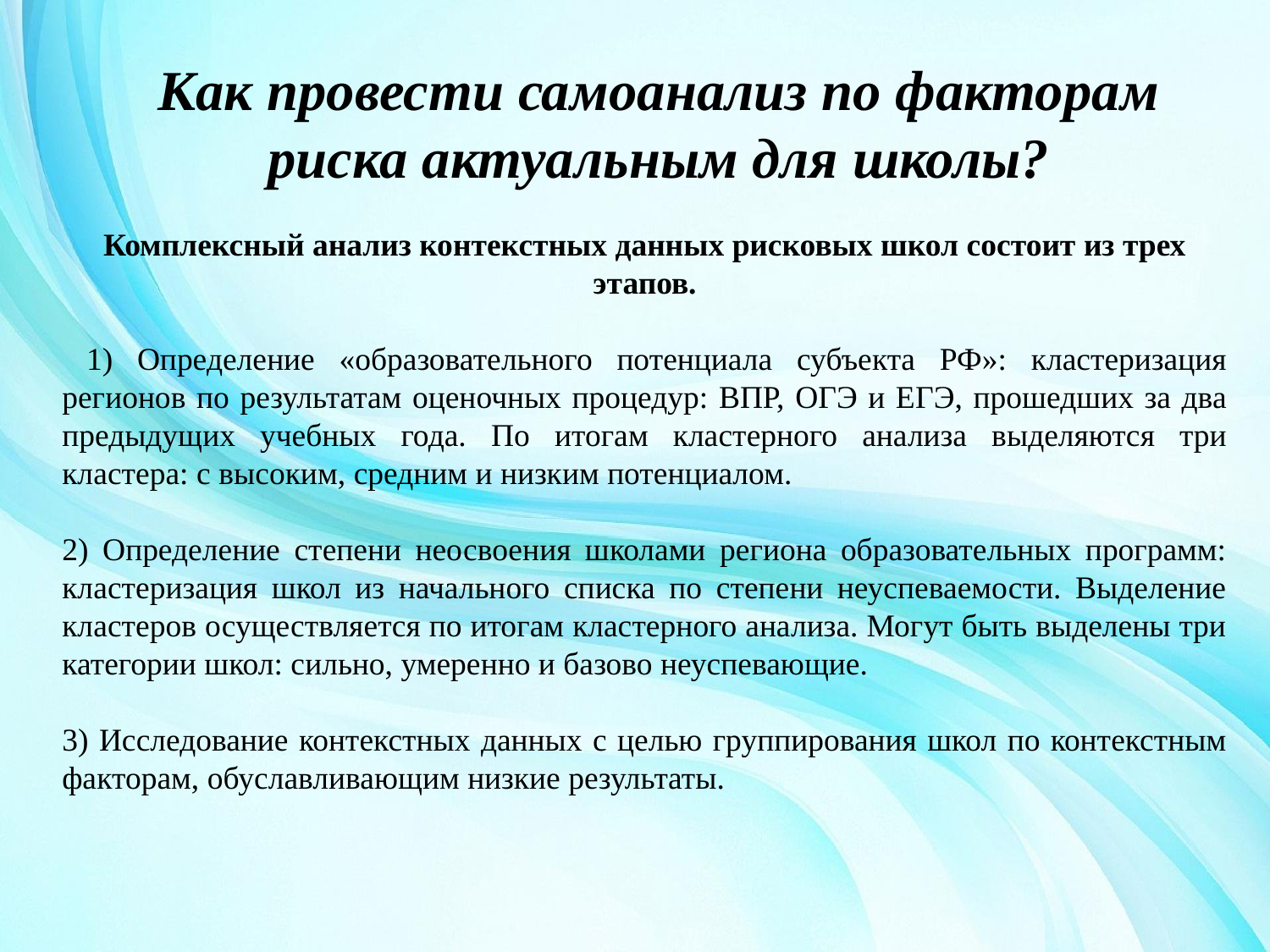

# Как провести самоанализ по факторам риска актуальным для школы?
Комплексный анализ контекстных данных рисковых школ состоит из трех этапов.

 1) Определение «образовательного потенциала субъекта РФ»: кластеризация регионов по результатам оценочных процедур: ВПР, ОГЭ и ЕГЭ, прошедших за два предыдущих учебных года. По итогам кластерного анализа выделяются три кластера: с высоким, средним и низким потенциалом.

2) Определение степени неосвоения школами региона образовательных программ: кластеризация школ из начального списка по степени неуспеваемости. Выделение кластеров осуществляется по итогам кластерного анализа. Могут быть выделены три категории школ: сильно, умеренно и базово неуспевающие.

3) Исследование контекстных данных с целью группирования школ по контекстным факторам, обуславливающим низкие результаты.